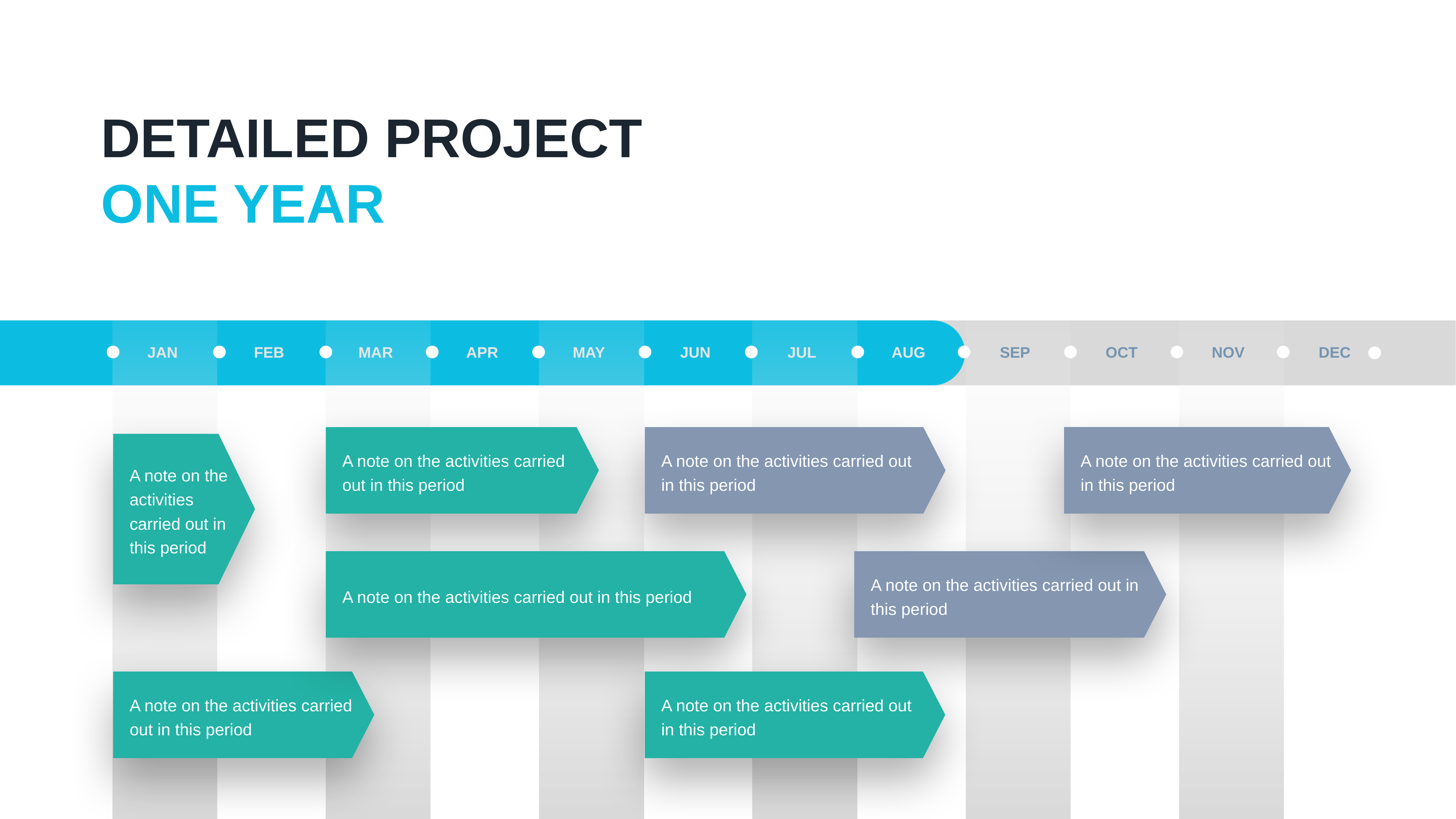

# DETAILED PROJECT ONE YEAR

JAN
FEB
MAR
APR
MAY
JUN
JUL
AUG
SEP
OCT
NOV
DEC

A note on the activities carried out in this period
A note on the activities carried out in this period
A note on the activities carried out in this period
A note on the activities carried out in this period
A note on the activities carried out in this period
A note on the activities carried out in this period
A note on the activities carried out in this period
A note on the activities carried out in this period